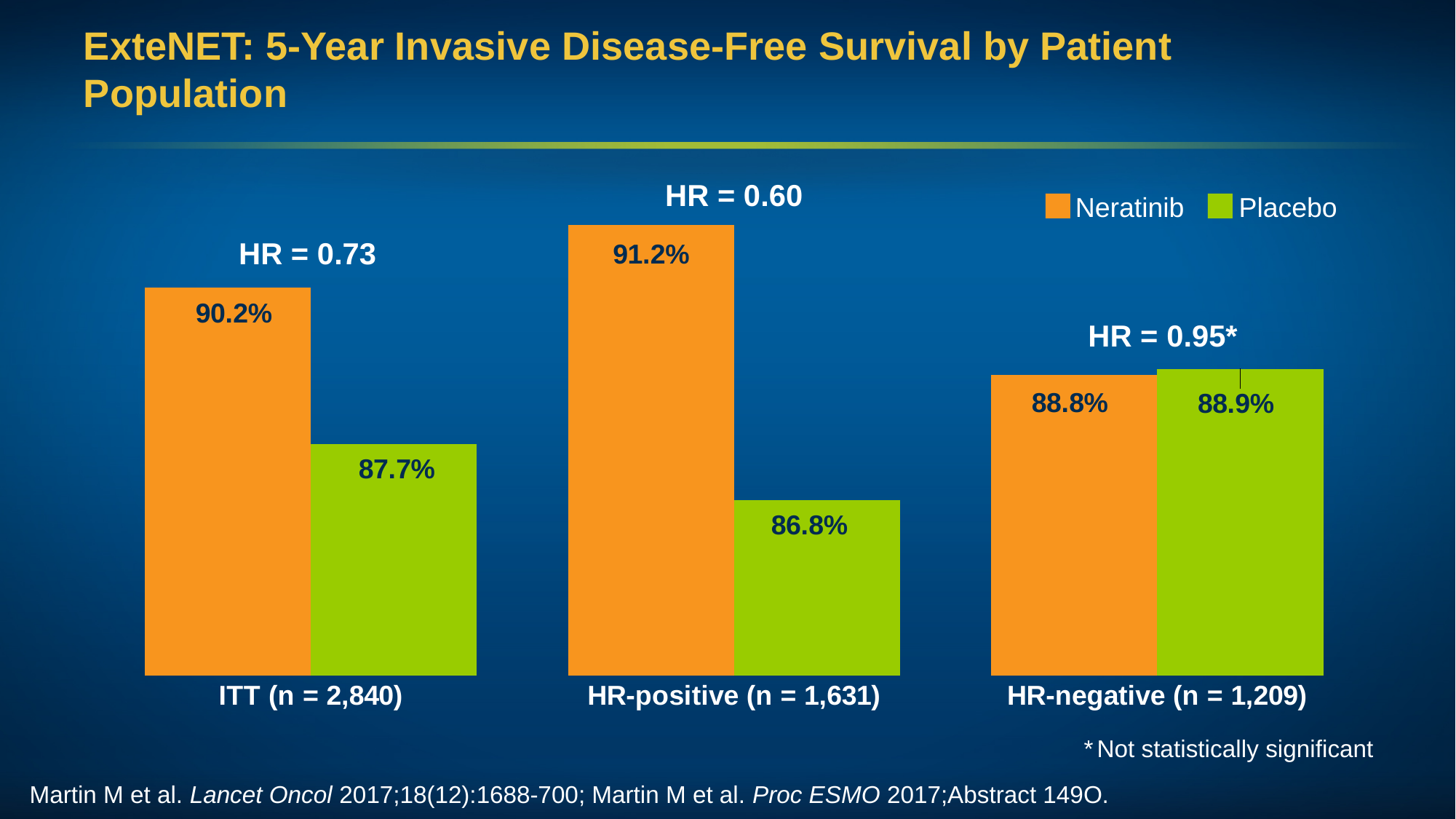

# ExteNET: 5-Year Invasive Disease-Free Survival by Patient Population

### Chart

| Category | Series 1 | Series 2 |
|---|---|---|
| ITT (n = 2,840) | 0.902 | 0.877 |
| HR-positive (n = 1,631) | 0.912 | 0.868 |
| HR-negative (n = 1,209) | 0.888 | 0.889 |
HR = 0.60
Neratinib
Placebo

HR = 0.73
HR = 0.95*
* Not statistically significant
Martin M et al. Lancet Oncol 2017;18(12):1688-700; Martin M et al. Proc ESMO 2017;Abstract 149O.